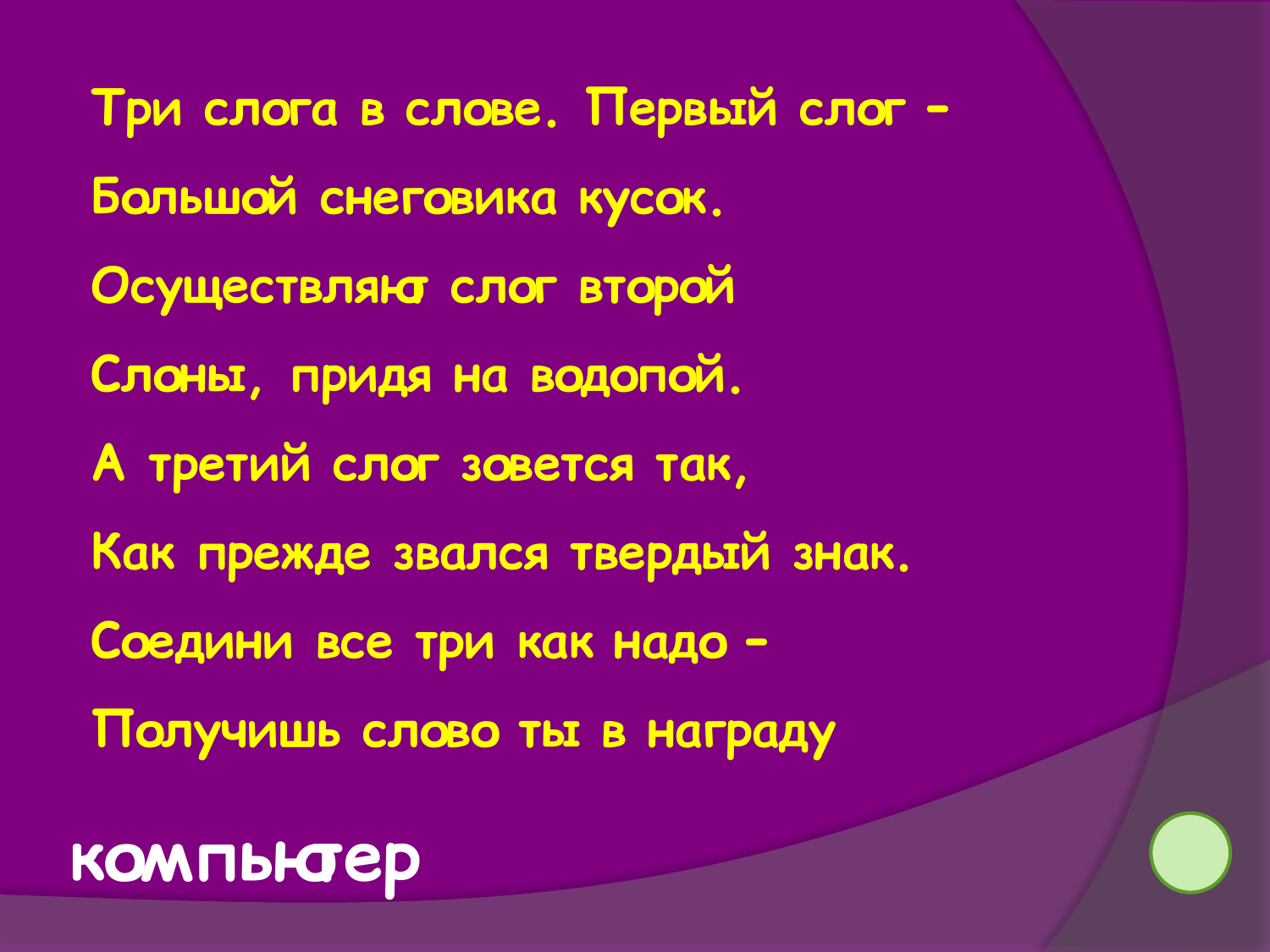

Три слога в слове. Первый слог –
Большой снеговика кусок.
Осуществляют слог второй
Слоны, придя на водопой.
А третий слог зовется так,
Как прежде звался твердый знак.
Соедини все три как надо –
Получишь слово ты в награду
компьютер